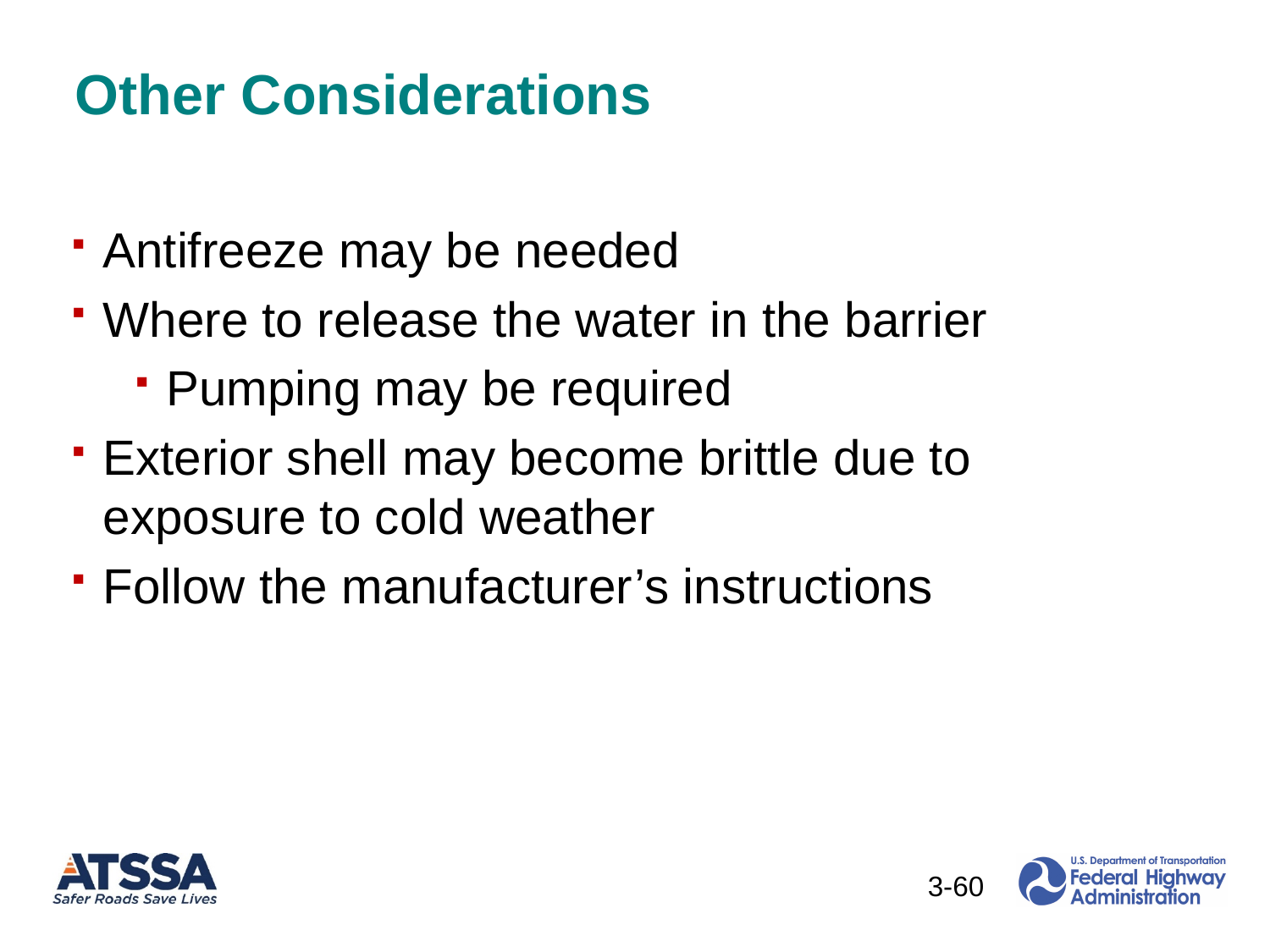

Other Considerations

Antifreeze may be needed
Where to release the water in the barrier
Pumping may be required
Exterior shell may become brittle due to exposure to cold weather
Follow the manufacturer’s instructions